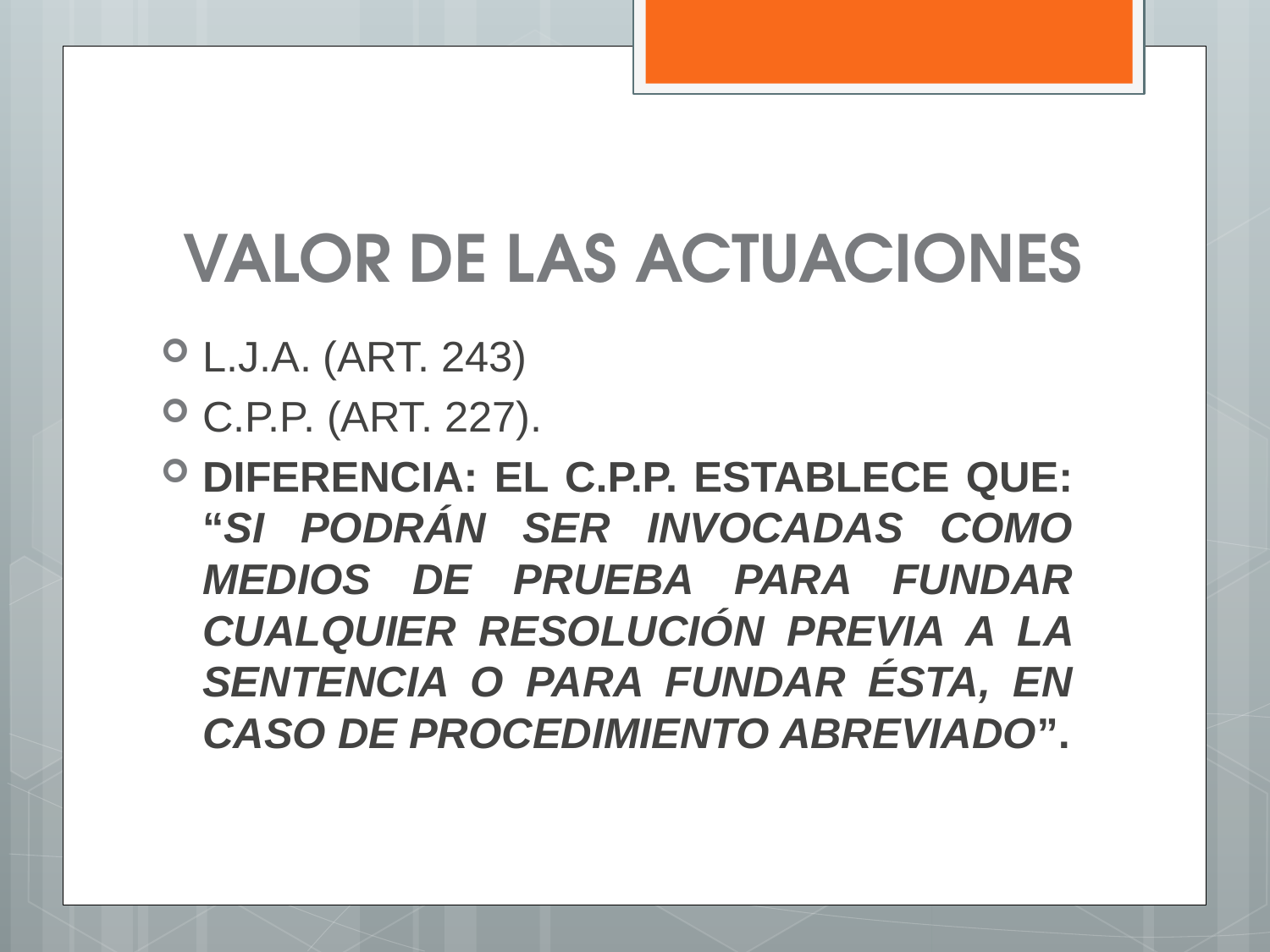

# VALOR DE LAS ACTUACIONES
L.J.A. (ART. 243)
C.P.P. (ART. 227).
DIFERENCIA: EL C.P.P. ESTABLECE QUE: “SI PODRÁN SER INVOCADAS COMO MEDIOS DE PRUEBA PARA FUNDAR CUALQUIER RESOLUCIÓN PREVIA A LA SENTENCIA O PARA FUNDAR ÉSTA, EN CASO DE PROCEDIMIENTO ABREVIADO”.